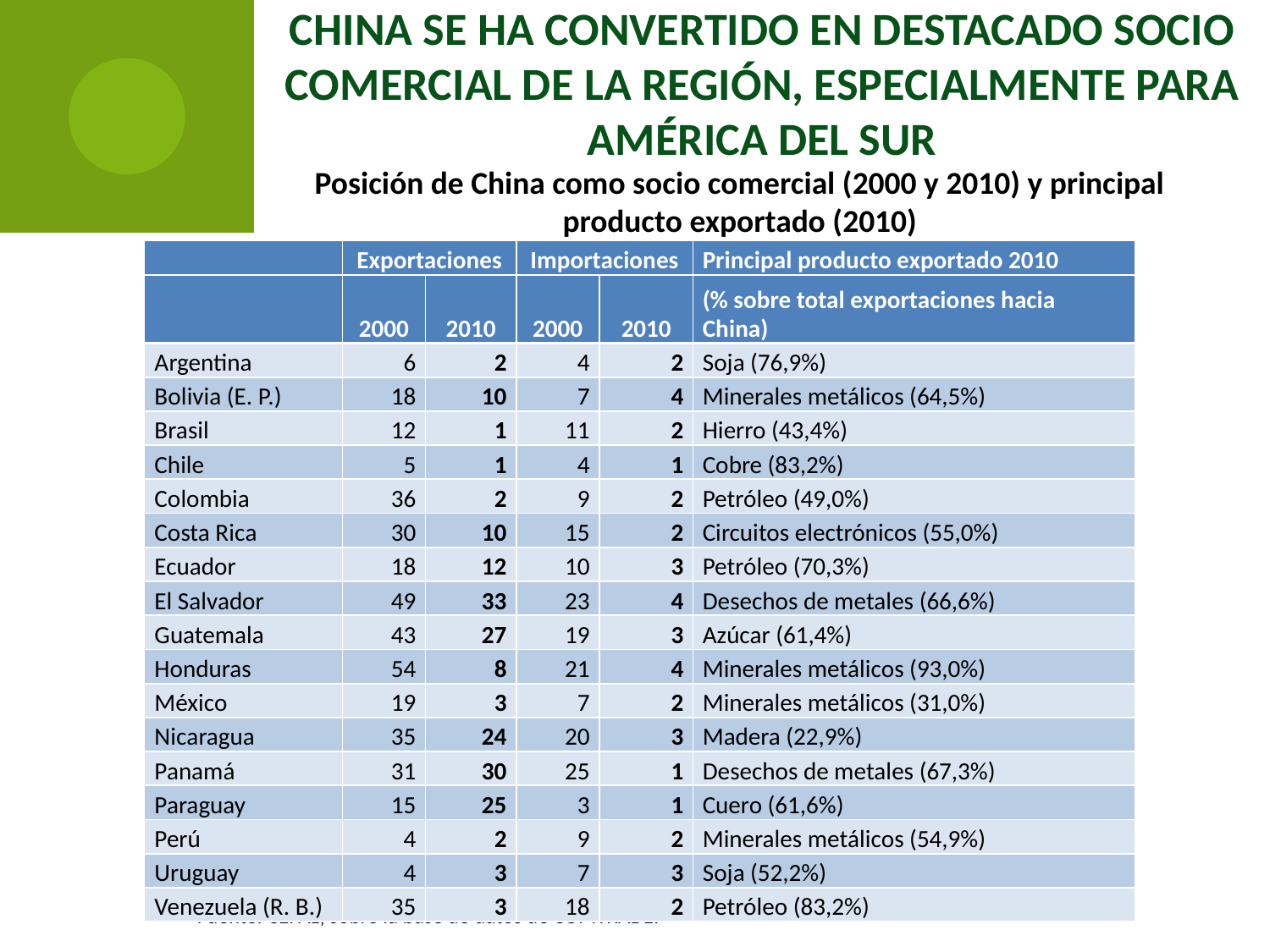

China se ha convertido en destacado socio comercial de la región, especialmente para América del Sur
Posición de China como socio comercial (2000 y 2010) y principal producto exportado (2010)
|  | Exportaciones |  | Importaciones |  | Principal producto exportado 2010 |
| --- | --- | --- | --- | --- | --- |
|  | 2000 | 2010 | 2000 | 2010 | (% sobre total exportaciones hacia China) |
| Argentina | 6 | 2 | 4 | 2 | Soja (76,9%) |
| Bolivia (E. P.) | 18 | 10 | 7 | 4 | Minerales metálicos (64,5%) |
| Brasil | 12 | 1 | 11 | 2 | Hierro (43,4%) |
| Chile | 5 | 1 | 4 | 1 | Cobre (83,2%) |
| Colombia | 36 | 2 | 9 | 2 | Petróleo (49,0%) |
| Costa Rica | 30 | 10 | 15 | 2 | Circuitos electrónicos (55,0%) |
| Ecuador | 18 | 12 | 10 | 3 | Petróleo (70,3%) |
| El Salvador | 49 | 33 | 23 | 4 | Desechos de metales (66,6%) |
| Guatemala | 43 | 27 | 19 | 3 | Azúcar (61,4%) |
| Honduras | 54 | 8 | 21 | 4 | Minerales metálicos (93,0%) |
| México | 19 | 3 | 7 | 2 | Minerales metálicos (31,0%) |
| Nicaragua | 35 | 24 | 20 | 3 | Madera (22,9%) |
| Panamá | 31 | 30 | 25 | 1 | Desechos de metales (67,3%) |
| Paraguay | 15 | 25 | 3 | 1 | Cuero (61,6%) |
| Perú | 4 | 2 | 9 | 2 | Minerales metálicos (54,9%) |
| Uruguay | 4 | 3 | 7 | 3 | Soja (52,2%) |
| Venezuela (R. B.) | 35 | 3 | 18 | 2 | Petróleo (83,2%) |
Fuente: CEPAL, sobre la base de datos de COMTRADE.